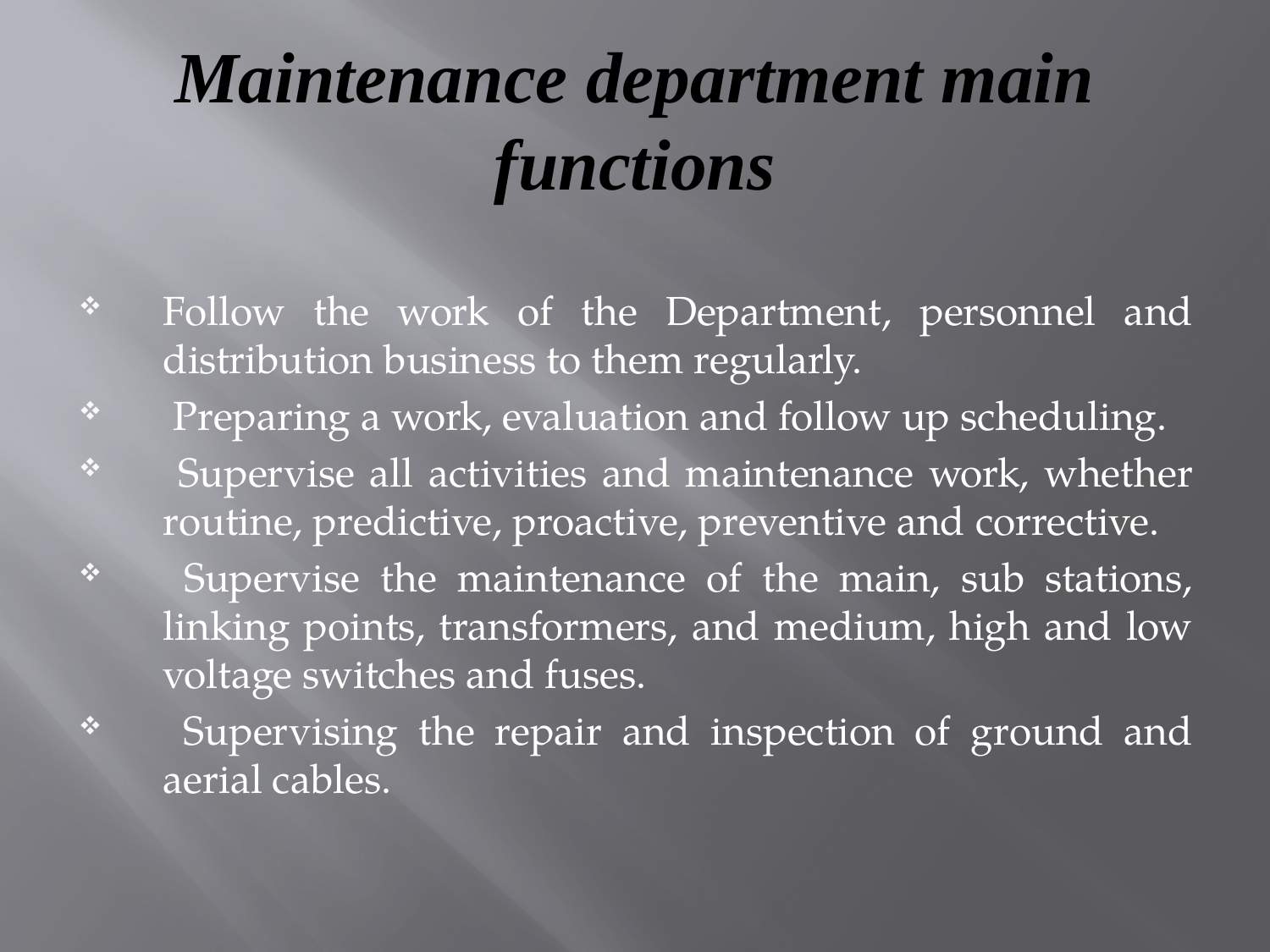

# Maintenance department main functions

Follow the work of the Department, personnel and distribution business to them regularly.
 Preparing a work, evaluation and follow up scheduling.
 Supervise all activities and maintenance work, whether routine, predictive, proactive, preventive and corrective.
 Supervise the maintenance of the main, sub stations, linking points, transformers, and medium, high and low voltage switches and fuses.
 Supervising the repair and inspection of ground and aerial cables.